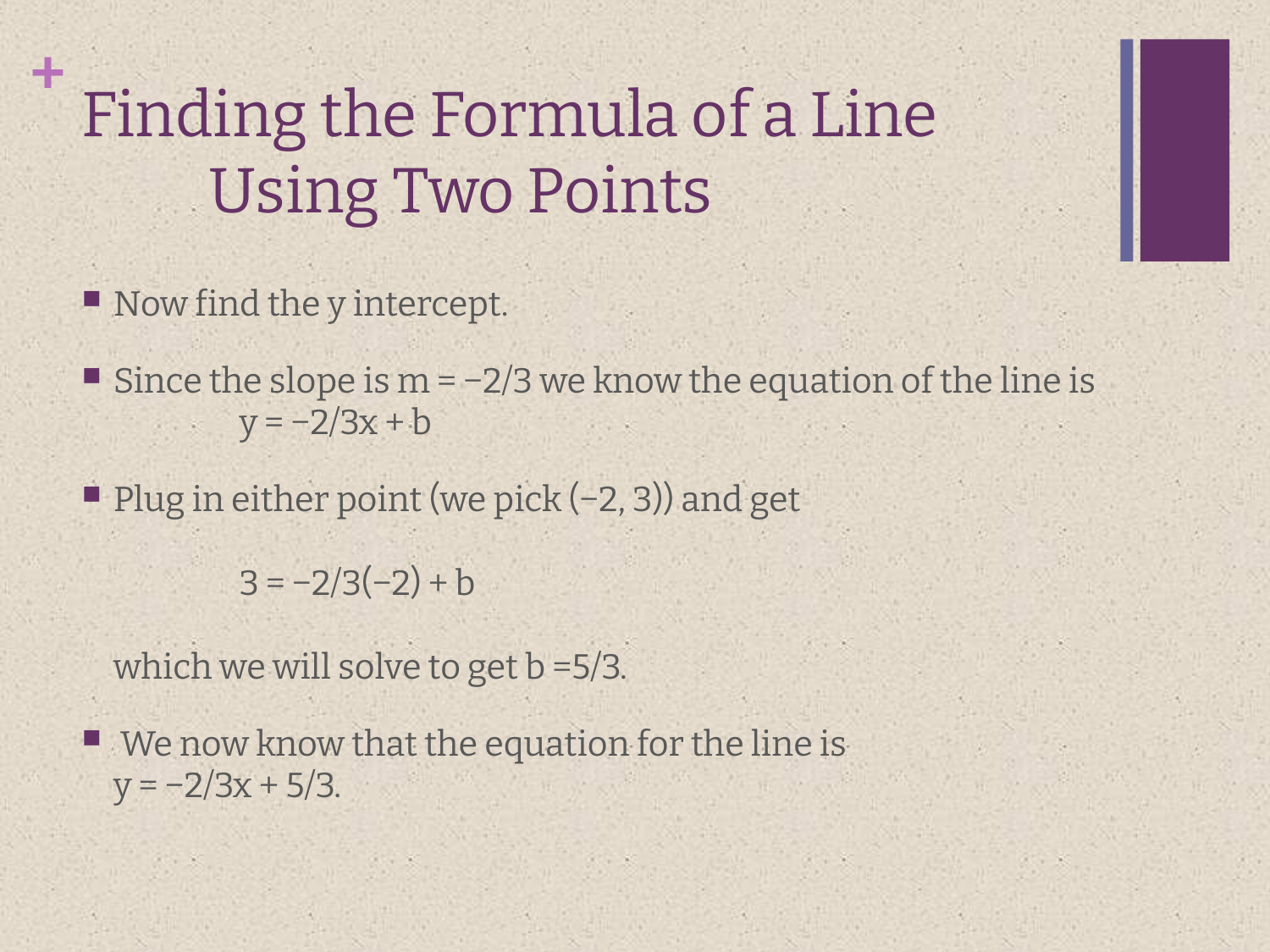

# Finding the Formula of a Line Using Two Points
Now find the y intercept.
Since the slope is m = −2/3 we know the equation of the line is
			y = −2/3x + b
Plug in either point (we pick (−2, 3)) and get
			3 = −2/3(−2) + b
which we will solve to get b =5/3.
 We now know that the equation for the line is
y = −2/3x + 5/3.